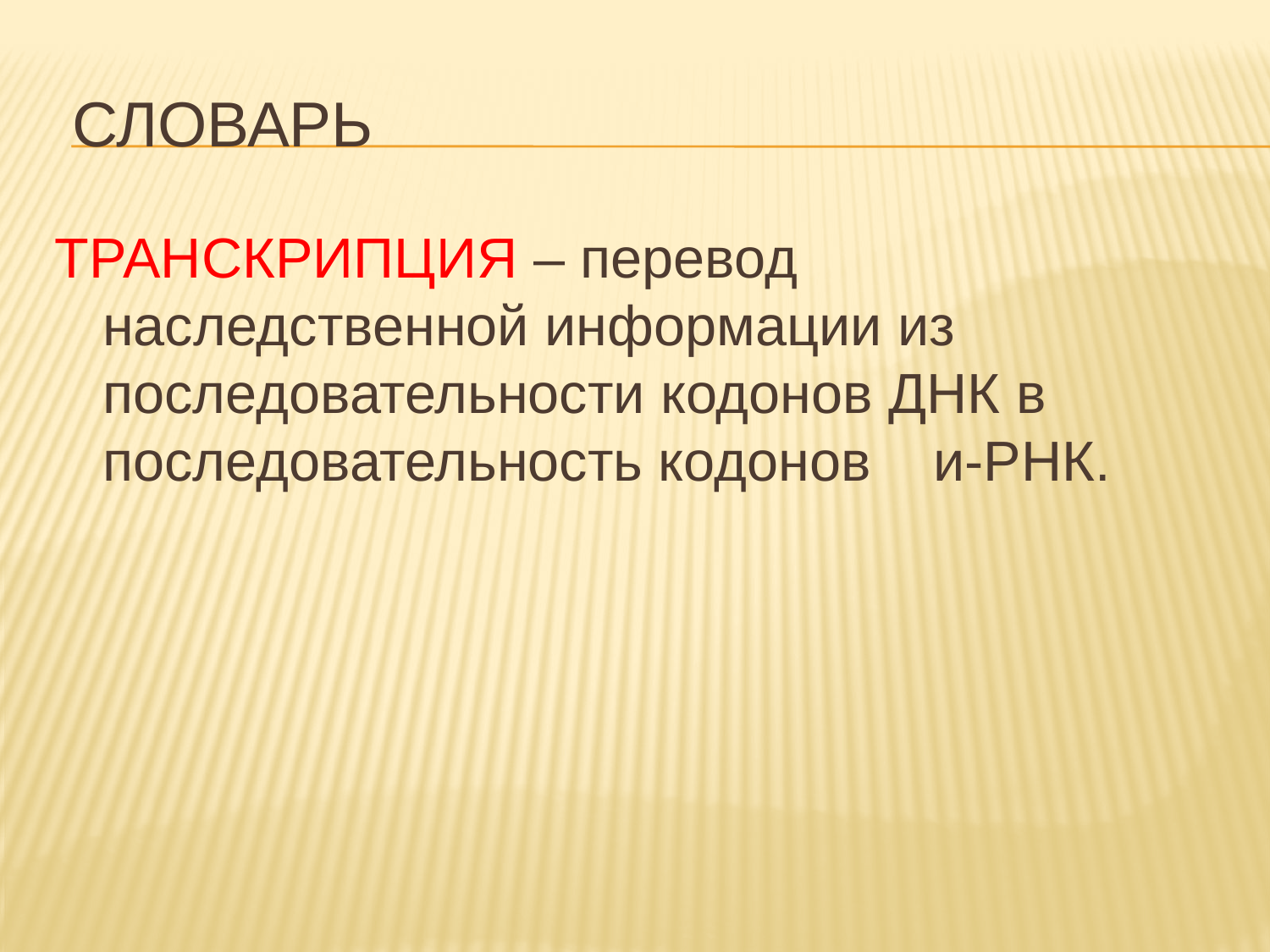

# СЛОВАРЬ
ТРАНСКРИПЦИЯ – перевод наследственной информации из последовательности кодонов ДНК в последовательность кодонов    и-РНК.